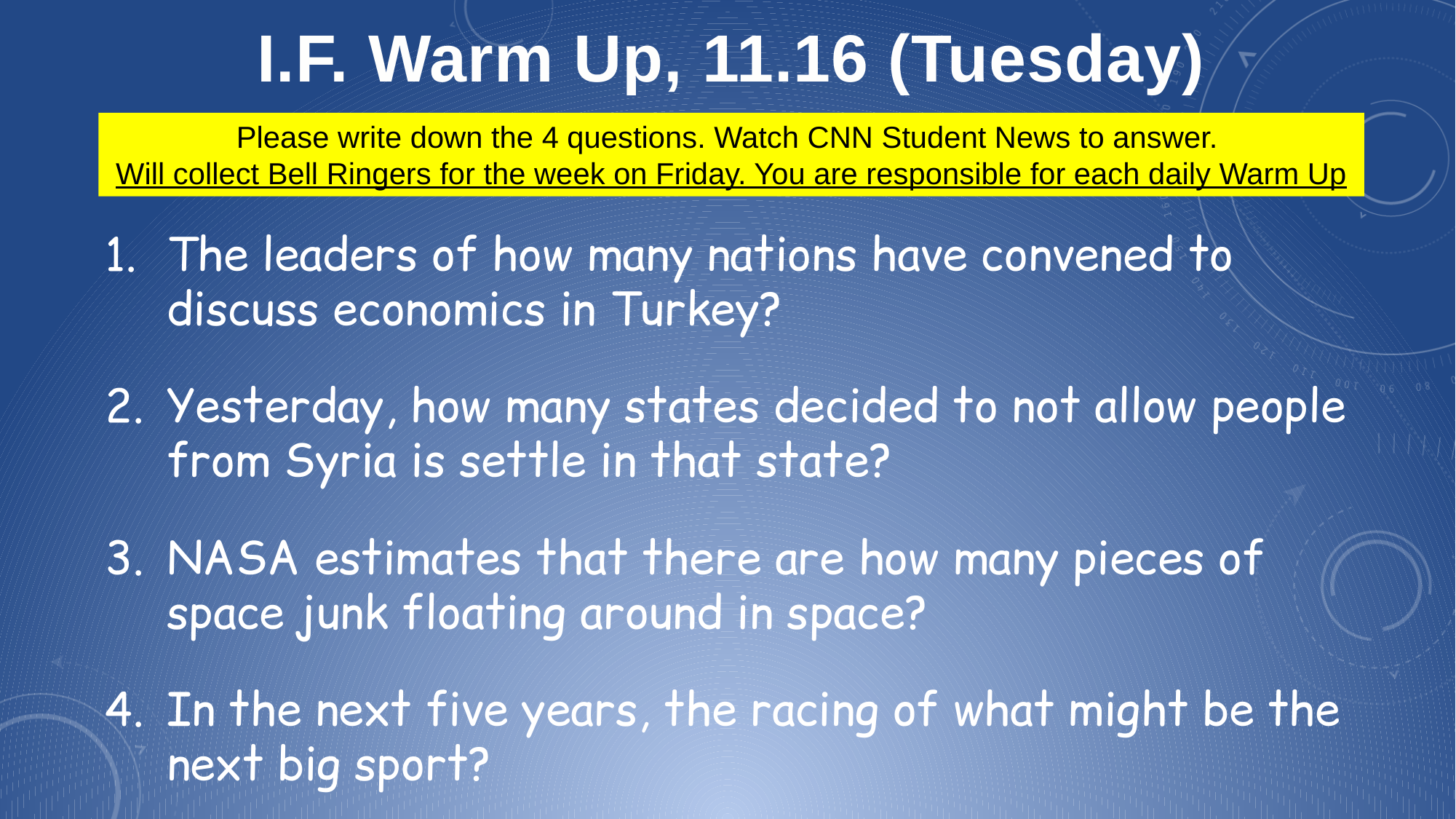

I.F. Warm Up, 11.16 (Tuesday)
Please write down the 4 questions. Watch CNN Student News to answer.
Will collect Bell Ringers for the week on Friday. You are responsible for each daily Warm Up
The leaders of how many nations have convened to discuss economics in Turkey?
Yesterday, how many states decided to not allow people from Syria is settle in that state?
NASA estimates that there are how many pieces of space junk floating around in space?
In the next five years, the racing of what might be the next big sport?